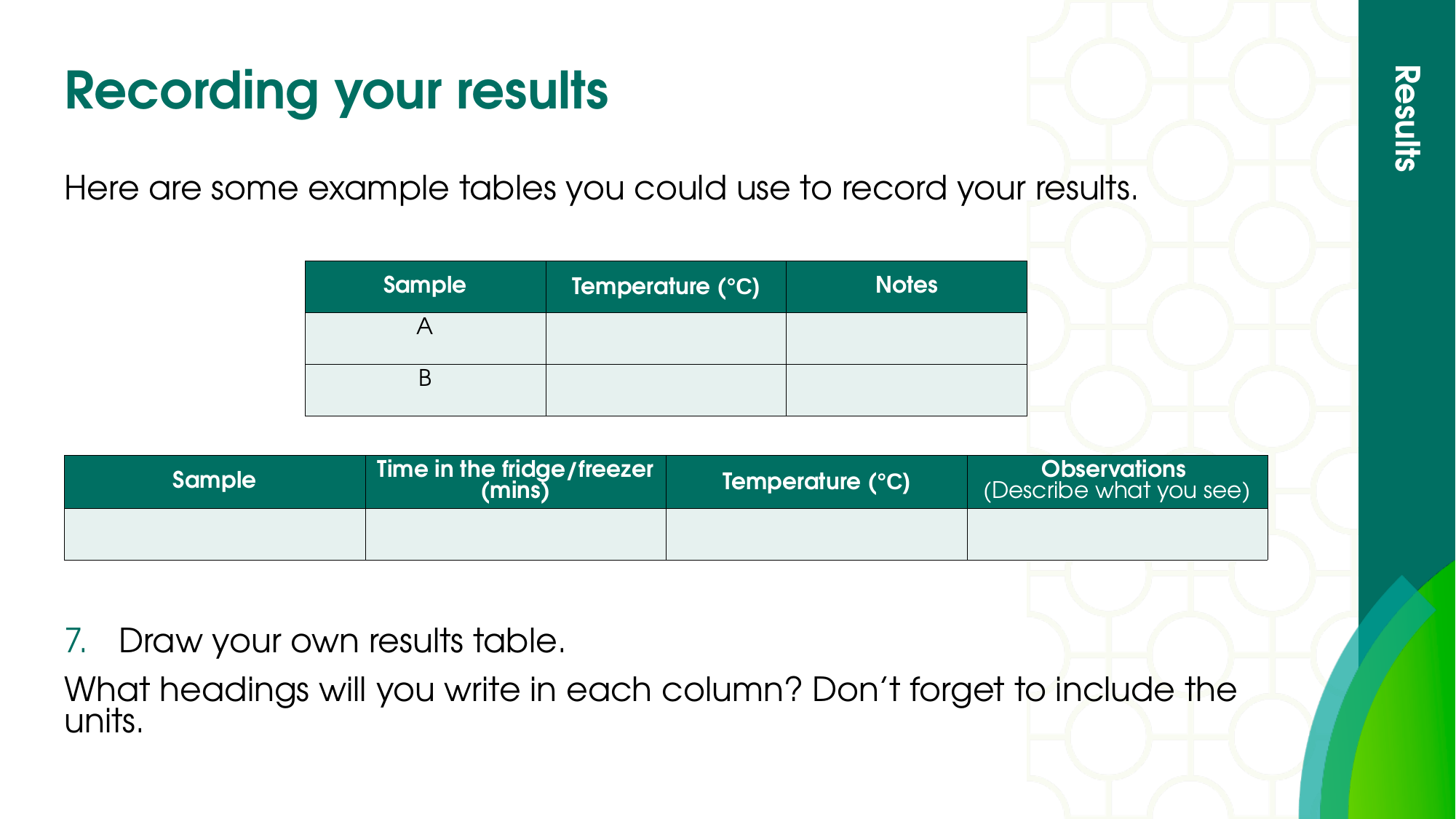

# Recording your results
Here are some example tables you could use to record your results.
| Sample | Temperature (°C) | Notes |
| --- | --- | --- |
| A |  |  |
| B |  |  |
Results
| Sample | Time in the fridge/freezer (mins) | Temperature (°C) | Observations (Describe what you see) |
| --- | --- | --- | --- |
|  |  |  |  |
Draw your own results table.
What headings will you write in each column? Don’t forget to include the units.